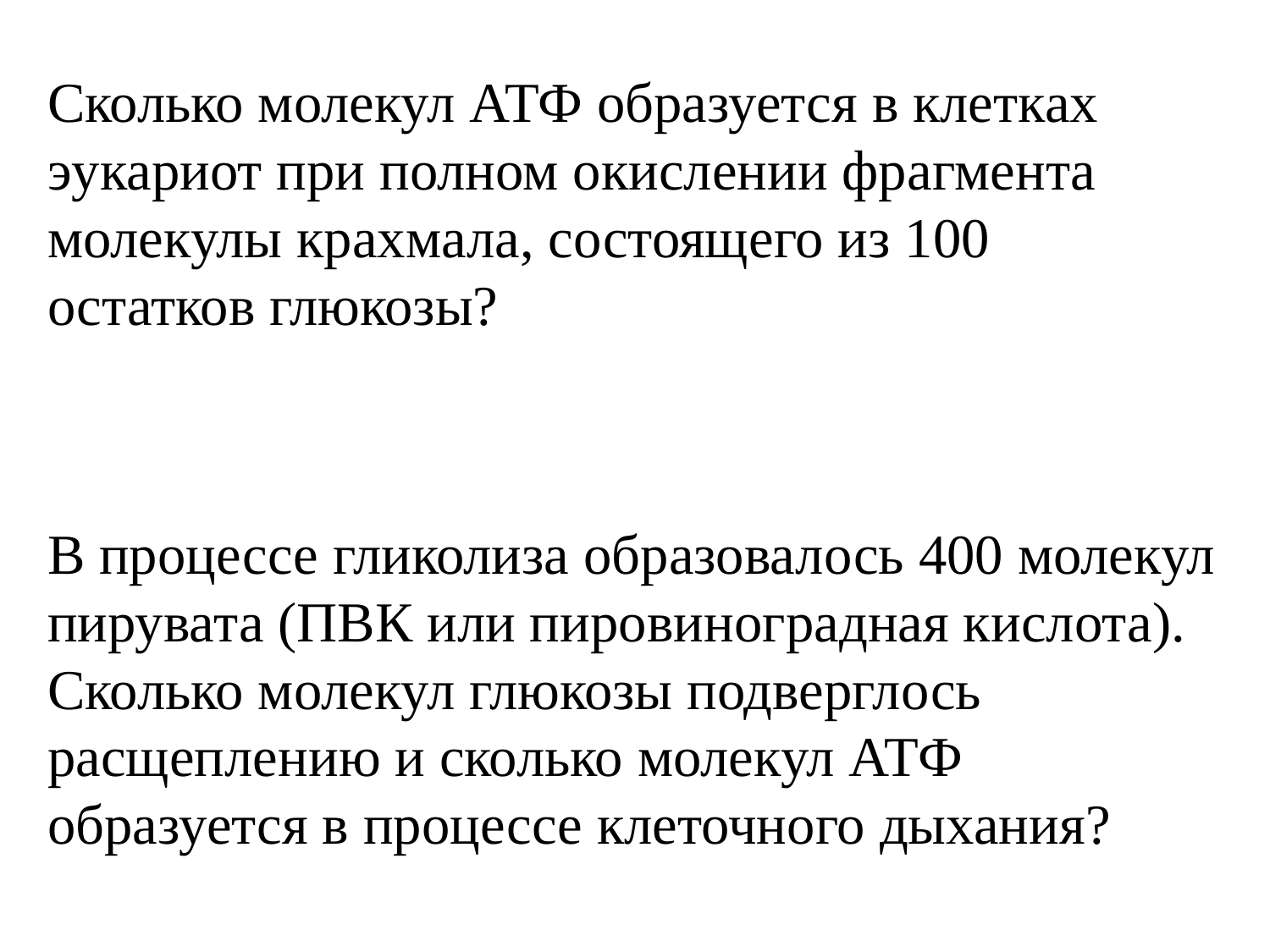

Сколько молекул АТФ образуется в клетках эукариот при полном окислении фрагмента молекулы крахмала, состоящего из 100 остатков глюкозы?
В процессе гликолиза образовалось 400 молекул пирувата (ПВК или пировиноградная кислота). Сколько молекул глюкозы подверглось расщеплению и сколько молекул АТФ образуется в процессе клеточного дыхания?